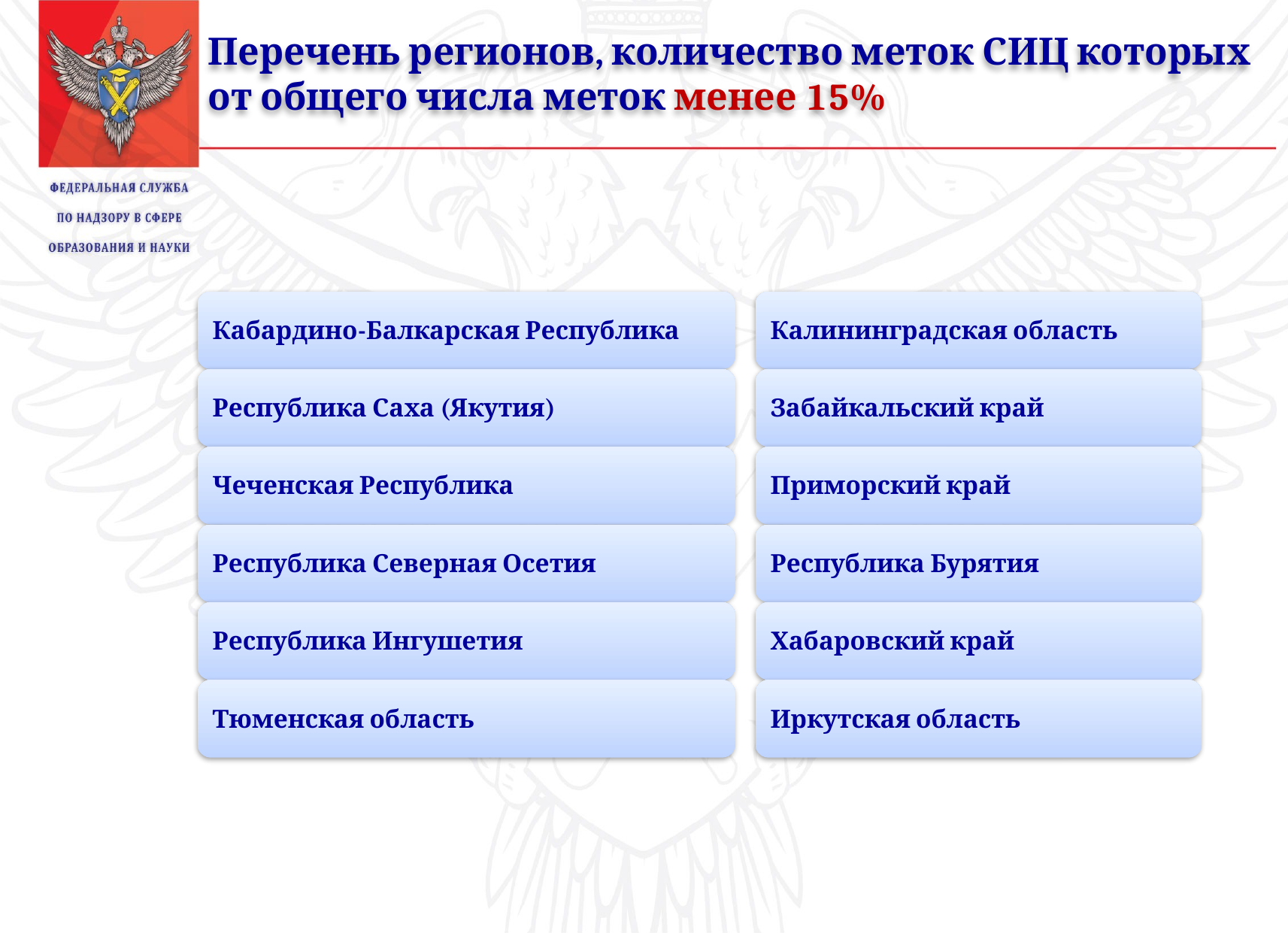

# Перечень регионов, количество меток СИЦ которых от общего числа меток менее 15%
Кабардино-Балкарская Республика
Республика Саха (Якутия)
Чеченская Республика
Республика Северная Осетия
Республика Ингушетия
Тюменская область
Калининградская область
Забайкальский край
Приморский край
Республика Бурятия
Хабаровский край
Иркутская область